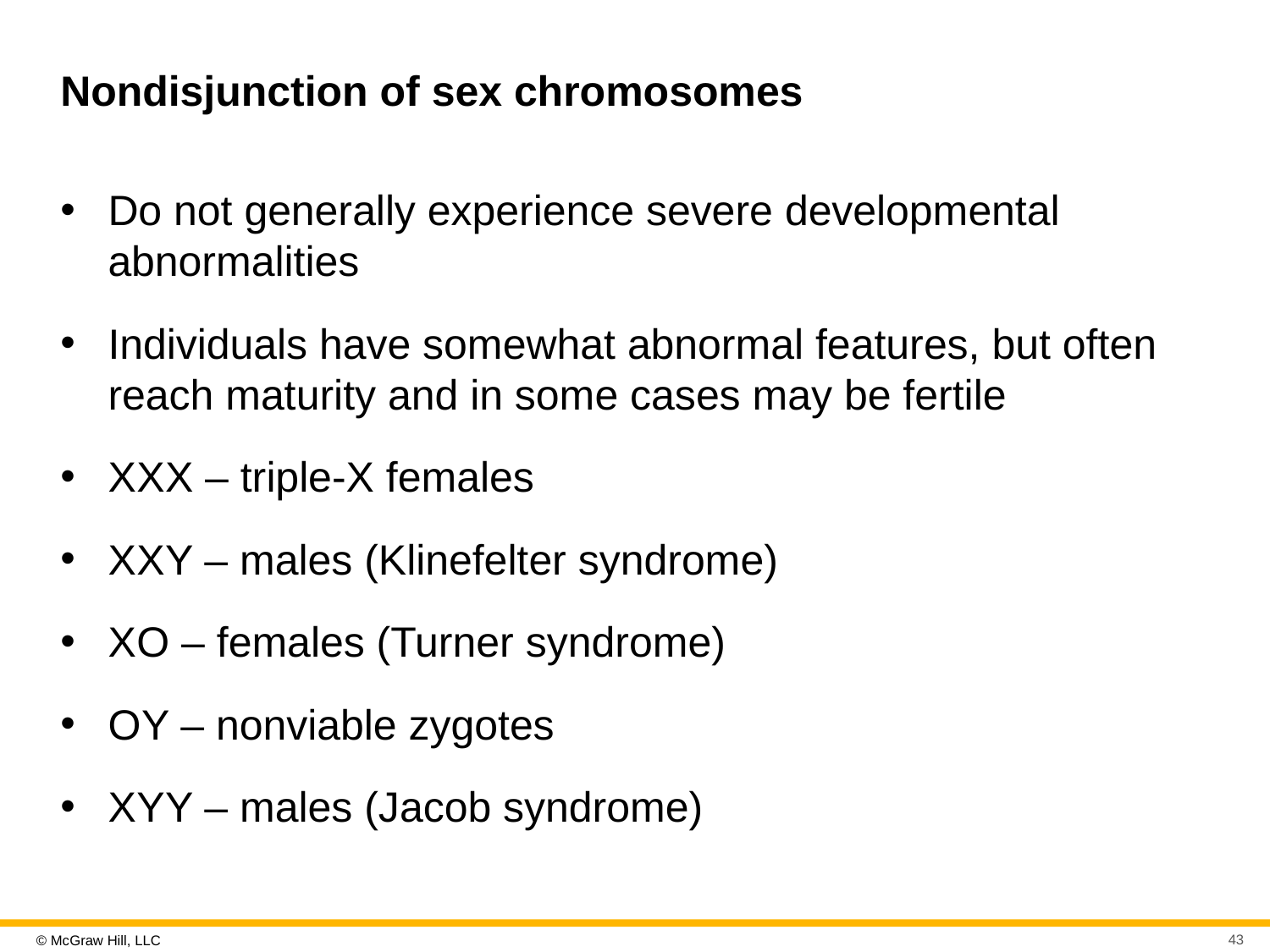

# Nondisjunction of sex chromosomes
Do not generally experience severe developmental abnormalities
Individuals have somewhat abnormal features, but often reach maturity and in some cases may be fertile
X X X – triple-X females
X X Y – males (Klinefelter syndrome)
X O – females (Turner syndrome)
O Y – nonviable zygotes
X Y Y – males (Jacob syndrome)
43